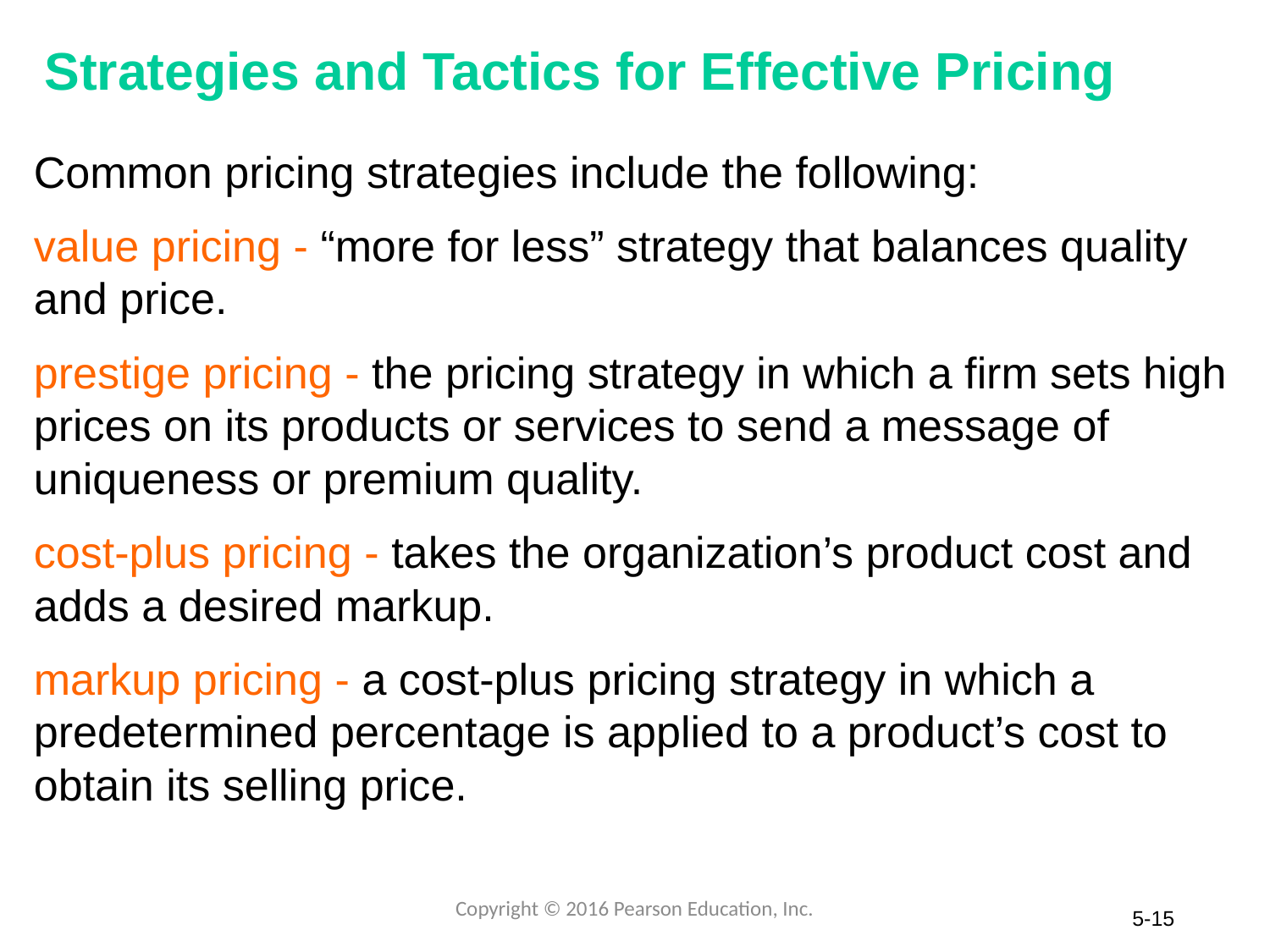

# Strategies and Tactics for Effective Pricing
Common pricing strategies include the following:

value pricing - “more for less” strategy that balances quality and price.

prestige pricing - the pricing strategy in which a firm sets high prices on its products or services to send a message of uniqueness or premium quality.

cost-plus pricing - takes the organization’s product cost and adds a desired markup.

markup pricing - a cost-plus pricing strategy in which a predetermined percentage is applied to a product’s cost to obtain its selling price.
Copyright © 2016 Pearson Education, Inc.